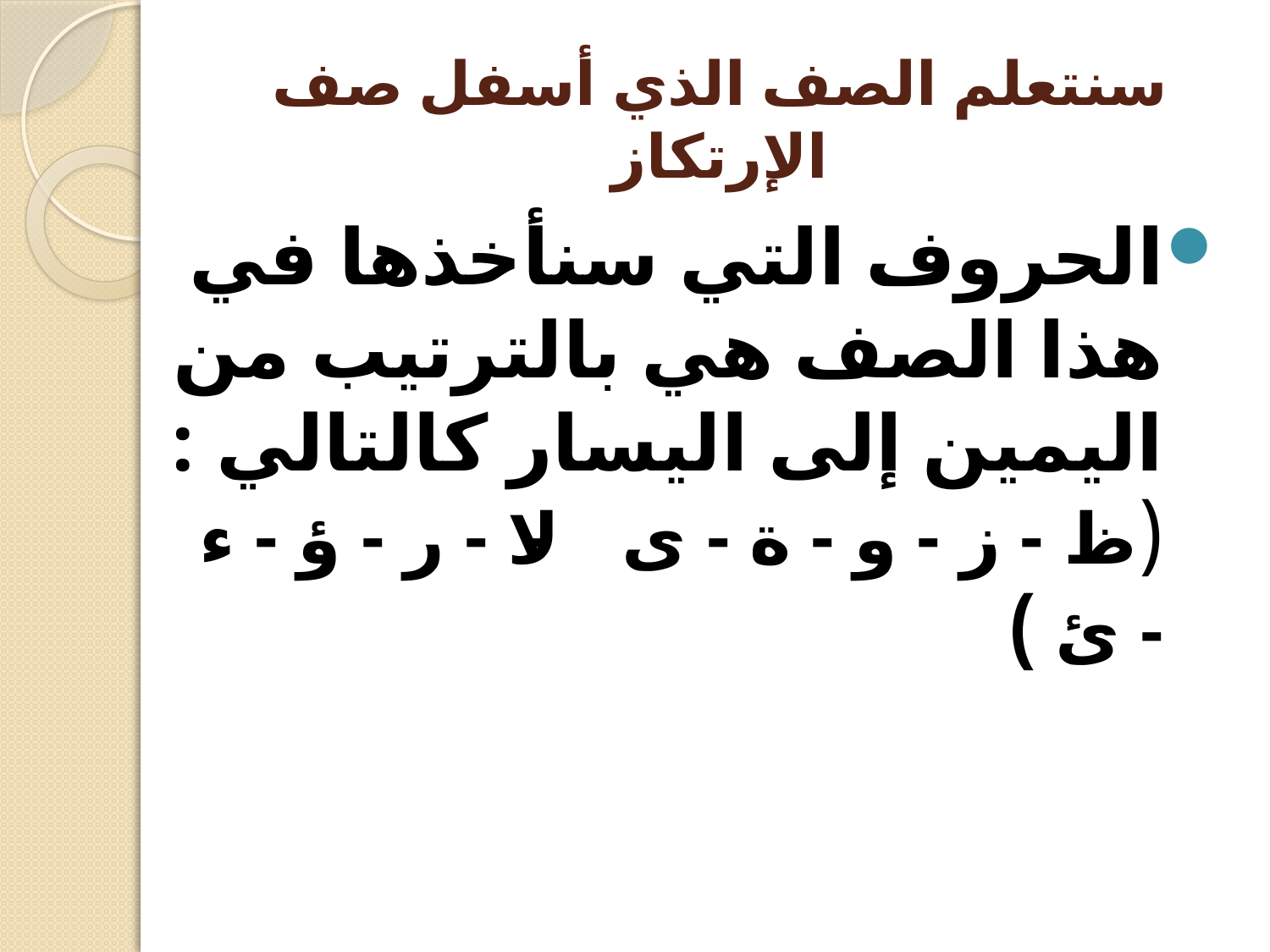

# سنتعلم الصف الذي أسفل صف الإرتكاز
الحروف التي سنأخذها في هذا الصف هي بالترتيب من اليمين إلى اليسار كالتالي :
(ظ - ز - و - ة - ى - لا - ر - ؤ - ء - ئ )